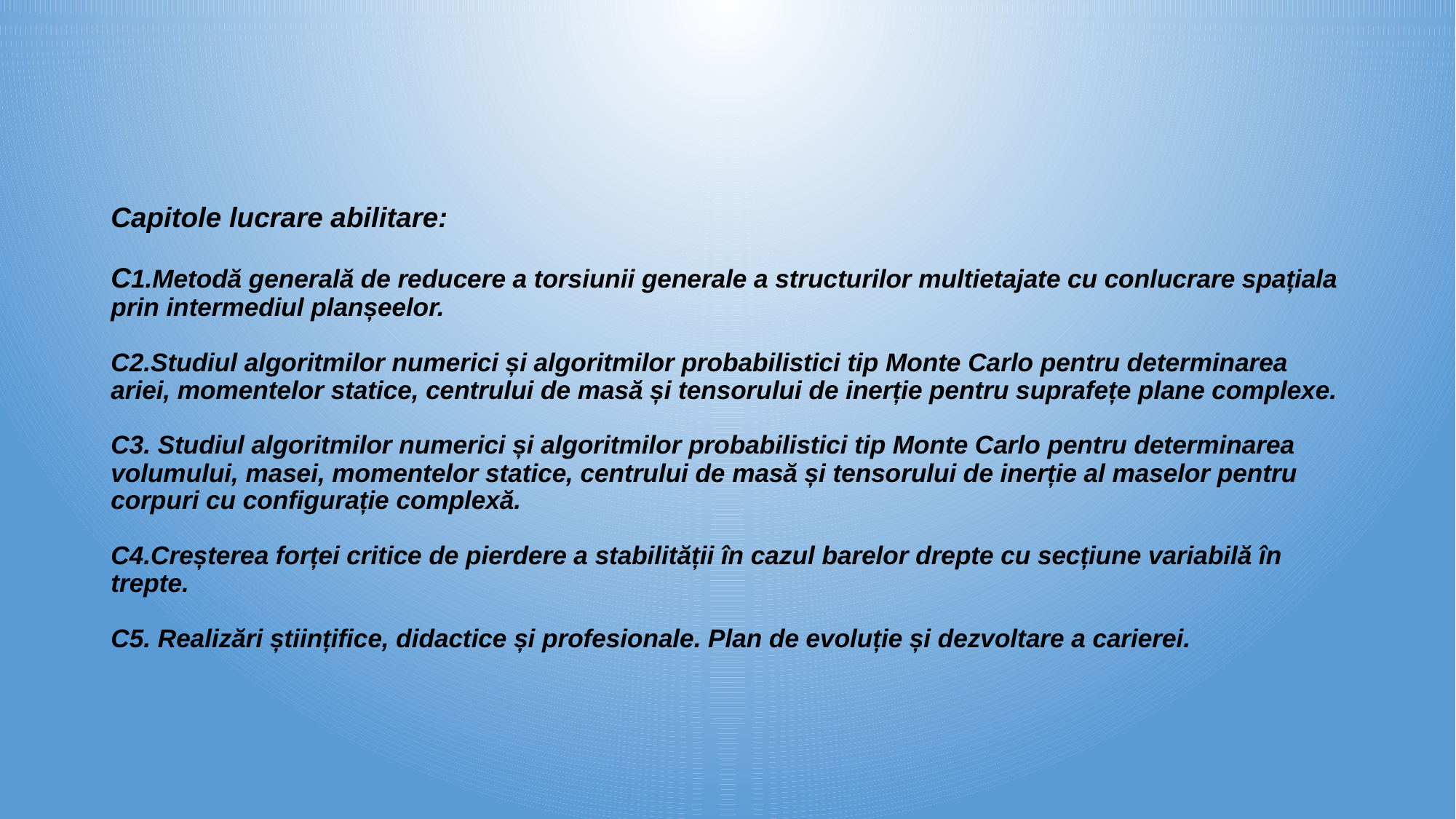

# Capitole lucrare abilitare: C1.Metodă generală de reducere a torsiunii generale a structurilor multietajate cu conlucrare spațiala prin intermediul planșeelor. C2.Studiul algoritmilor numerici și algoritmilor probabilistici tip Monte Carlo pentru determinarea ariei, momentelor statice, centrului de masă și tensorului de inerție pentru suprafețe plane complexe. C3. Studiul algoritmilor numerici și algoritmilor probabilistici tip Monte Carlo pentru determinarea volumului, masei, momentelor statice, centrului de masă și tensorului de inerție al maselor pentru corpuri cu configurație complexă. C4.Creșterea forței critice de pierdere a stabilității în cazul barelor drepte cu secțiune variabilă în trepte. C5. Realizări științifice, didactice și profesionale. Plan de evoluție și dezvoltare a carierei.